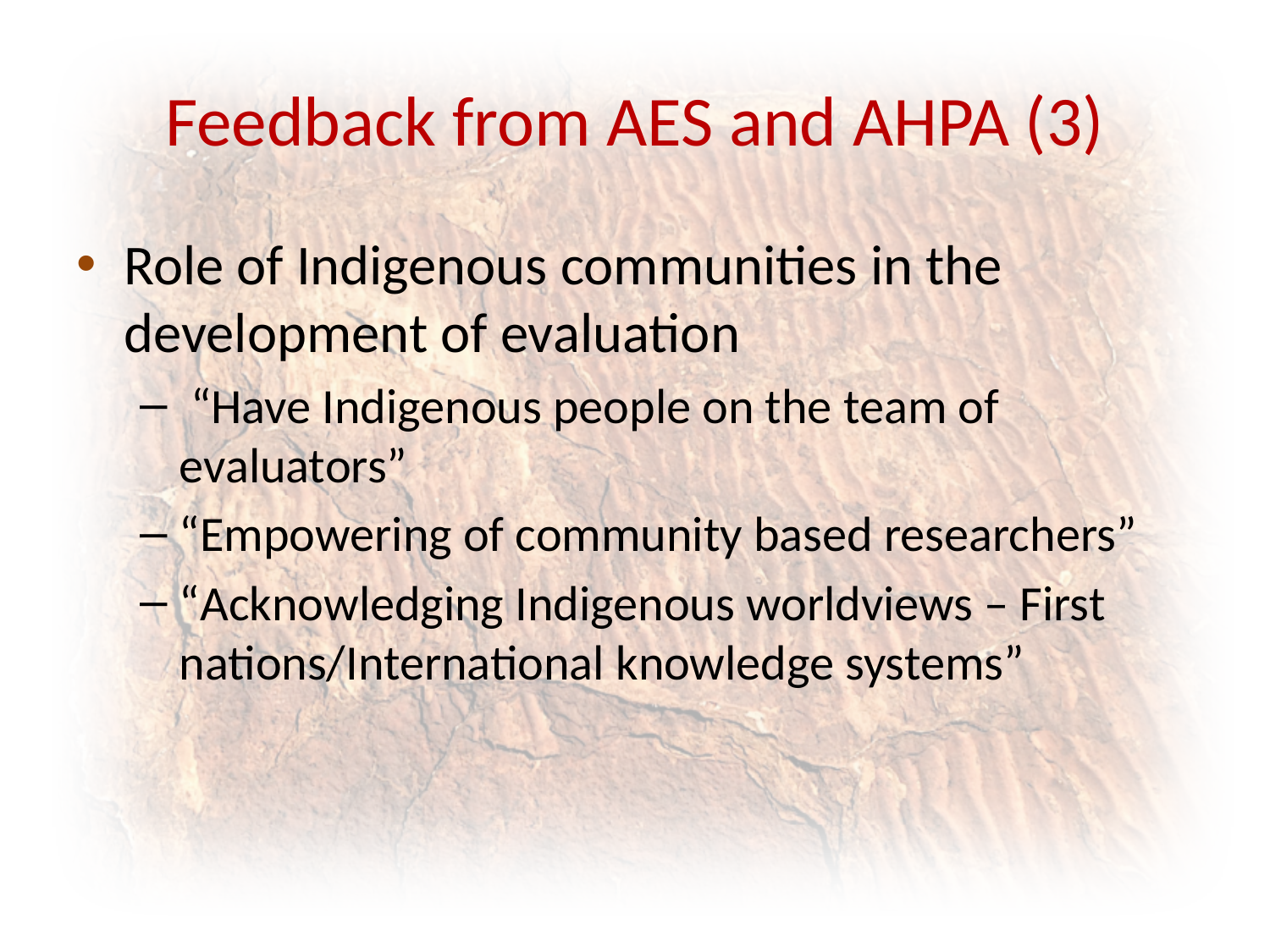

# Feedback from AES and AHPA (3)
Role of Indigenous communities in the development of evaluation
 “Have Indigenous people on the team of evaluators”
“Empowering of community based researchers”
“Acknowledging Indigenous worldviews – First nations/International knowledge systems”